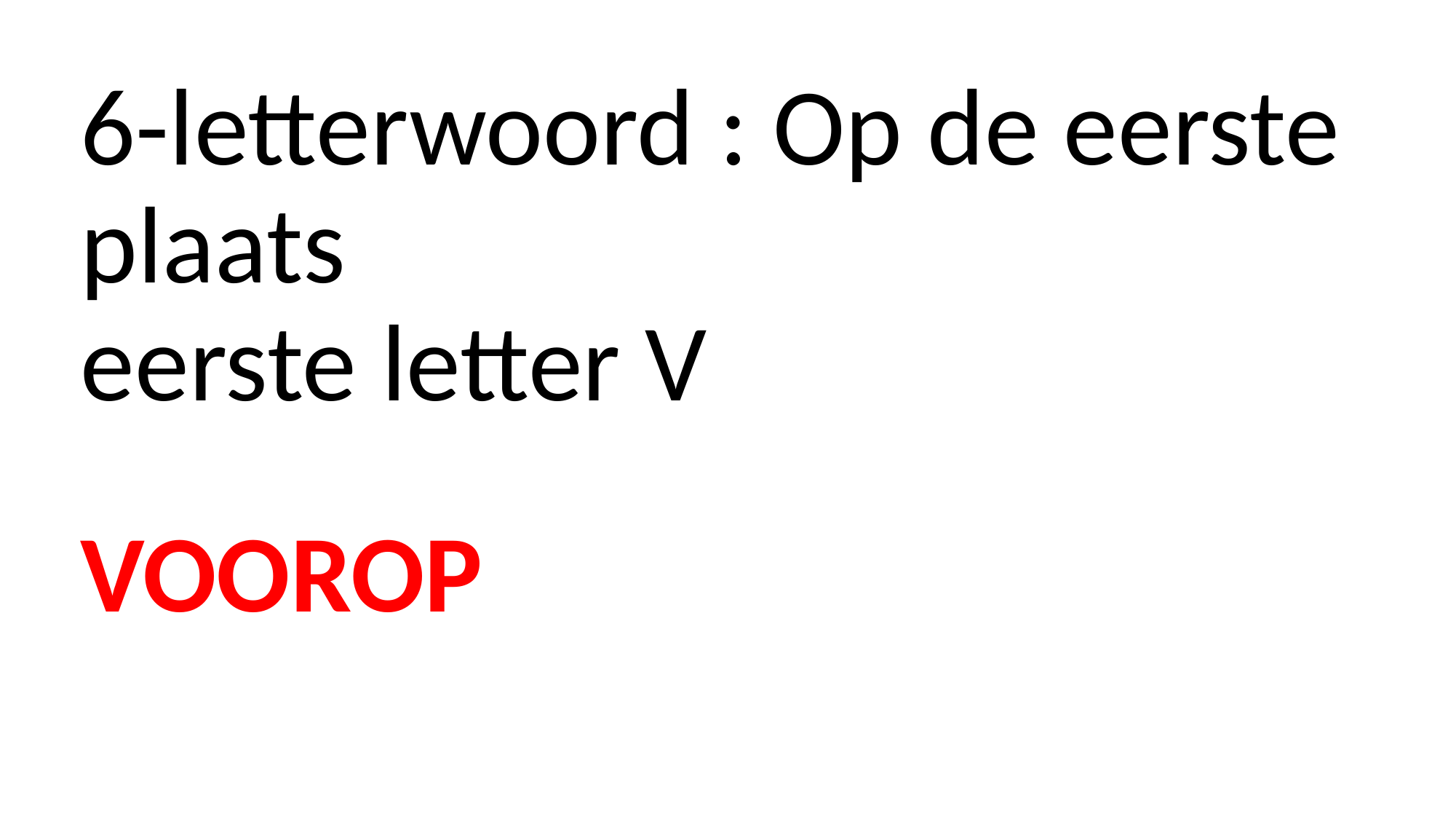

# 6-letterwoord : Op de eerste plaats eerste letter V
VOOROP